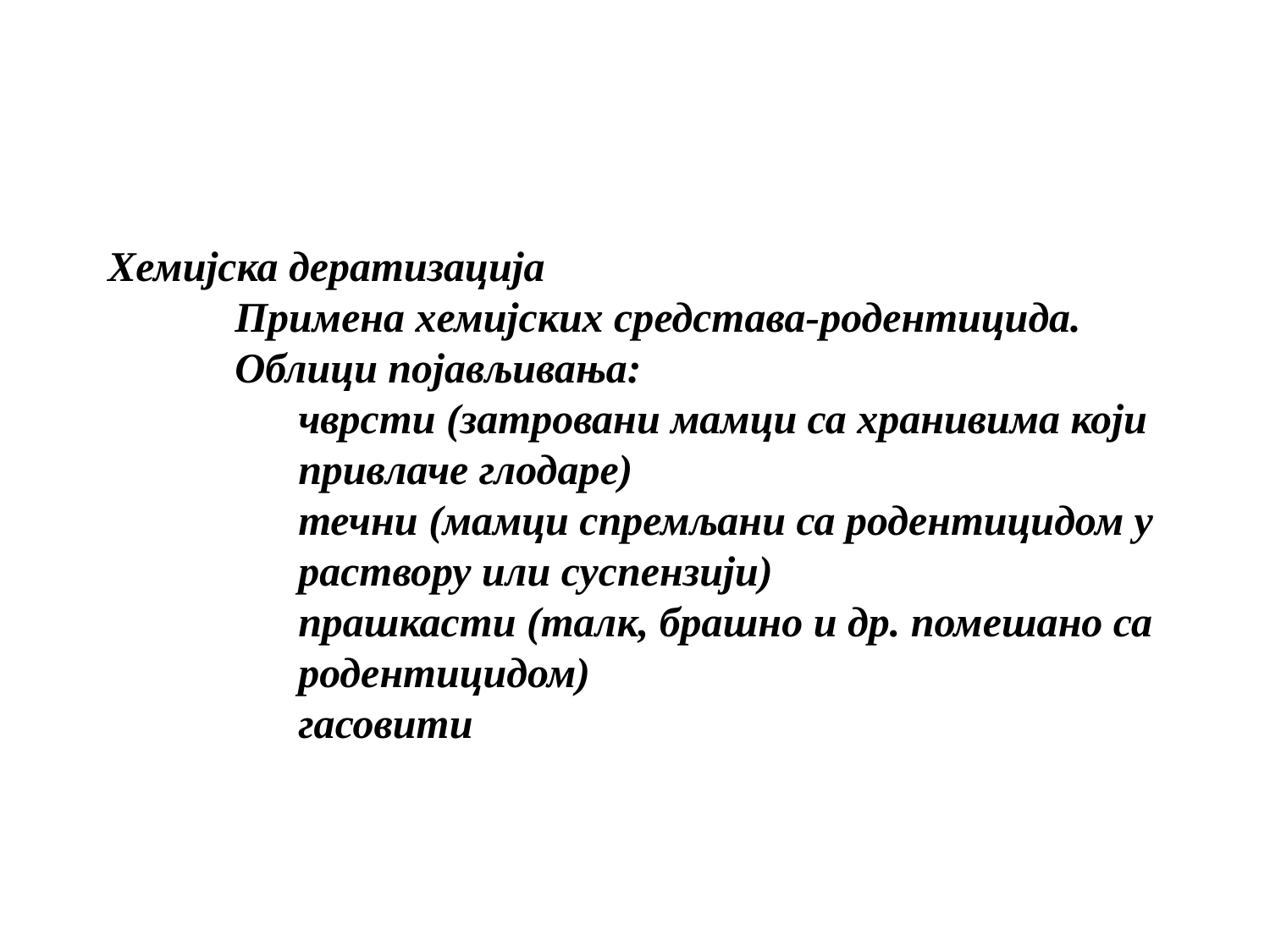

Хемијска дератизација
Примена хемијских средстава-родентицида.
Облици појављивања:
чврсти (затровани мамци са хранивима који привлаче глодаре)
течни (мамци спремљани са родентицидом у раствору или суспензији)
прашкасти (талк, брашно и др. помешано са родентицидом)
гасовити